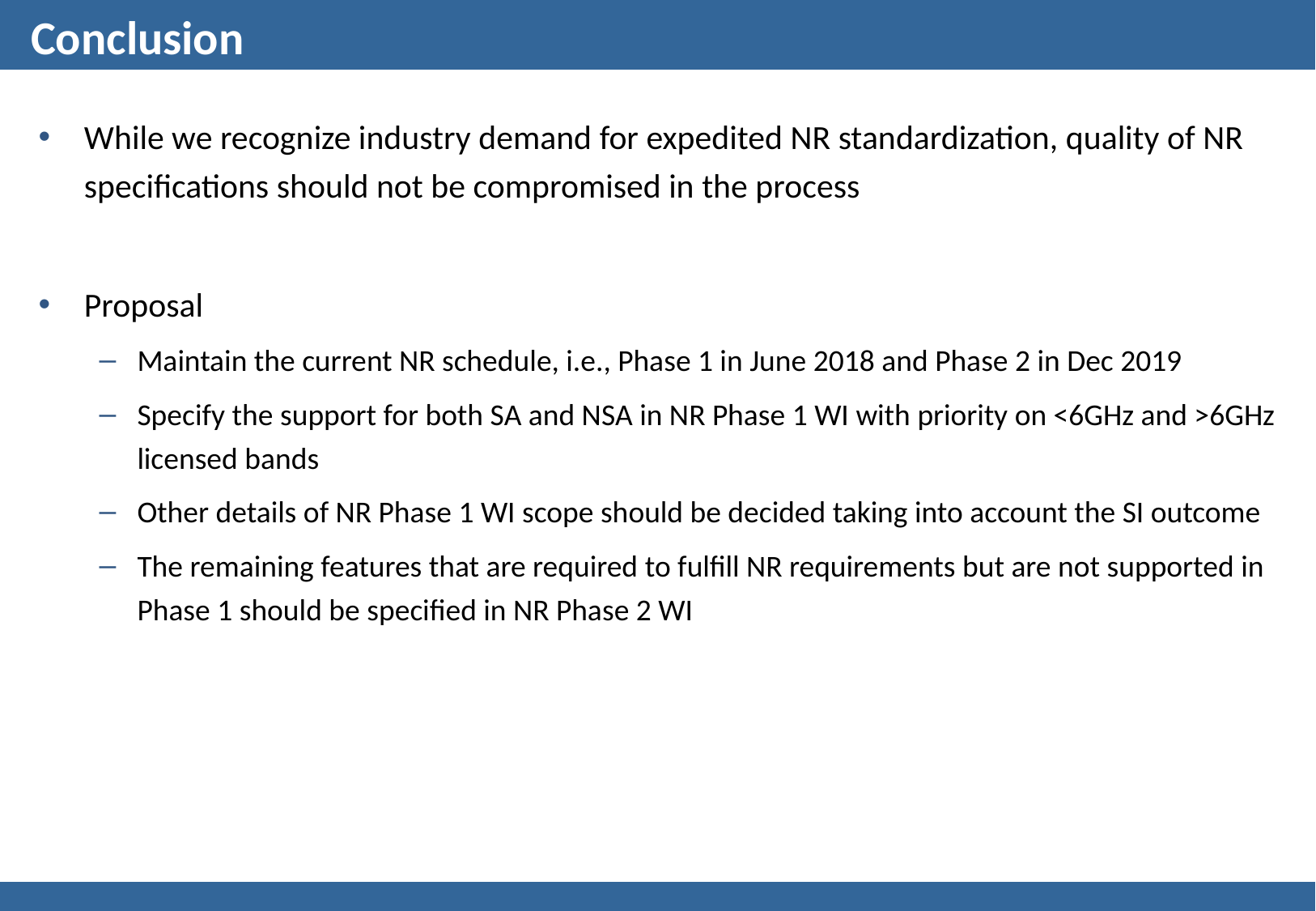

# Conclusion
While we recognize industry demand for expedited NR standardization, quality of NR specifications should not be compromised in the process

Proposal
Maintain the current NR schedule, i.e., Phase 1 in June 2018 and Phase 2 in Dec 2019
Specify the support for both SA and NSA in NR Phase 1 WI with priority on <6GHz and >6GHz licensed bands
Other details of NR Phase 1 WI scope should be decided taking into account the SI outcome
The remaining features that are required to fulfill NR requirements but are not supported in Phase 1 should be specified in NR Phase 2 WI